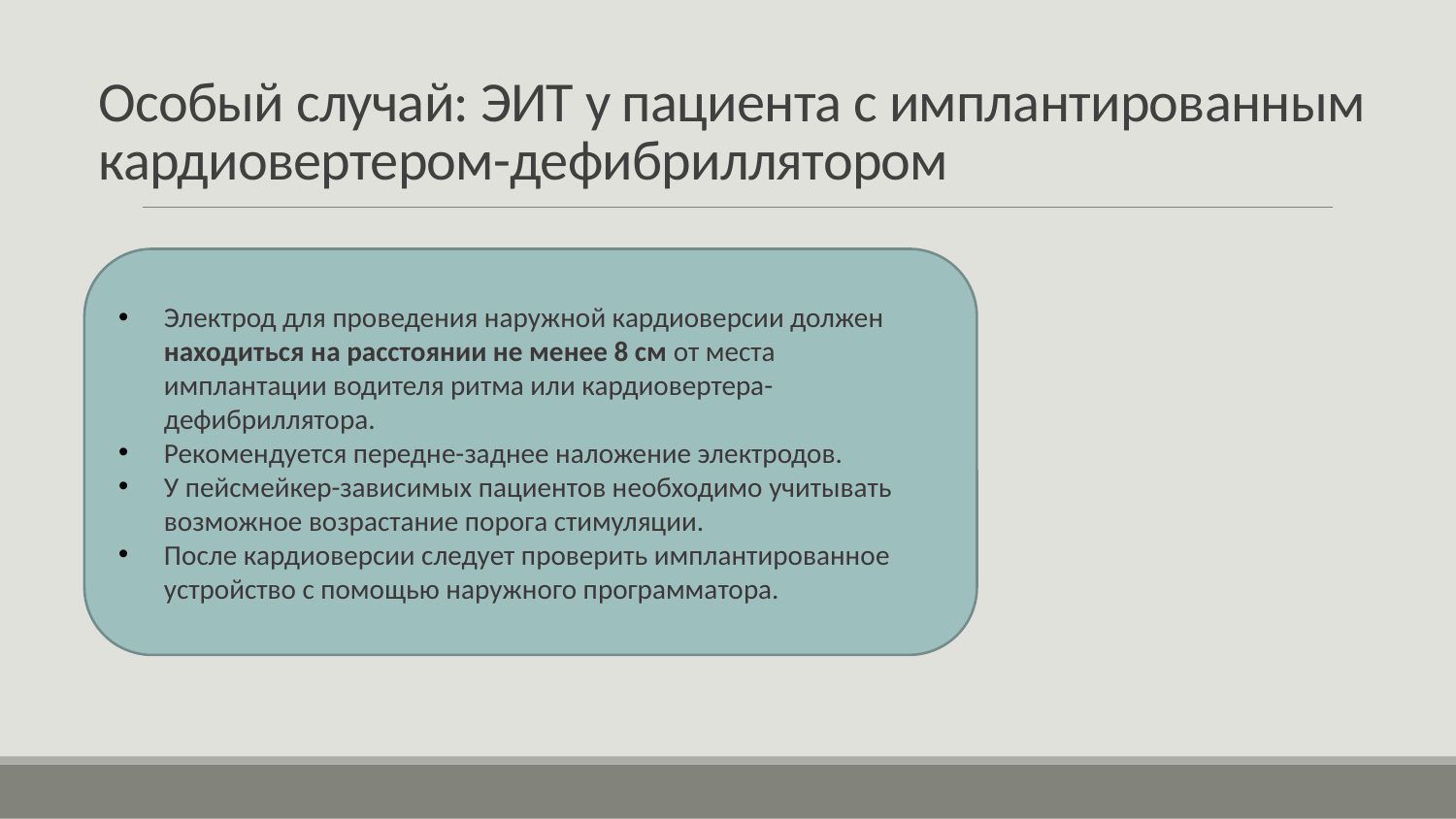

# Особый случай: ЭИТ у пациента с имплантированным кардиовертером-дефибриллятором
Электрод для проведения наружной кардиоверсии должен находиться на расстоянии не менее 8 см от места имплантации водителя ритма или кардиовертера-дефибриллятора.
Рекомендуется передне-заднее наложение электродов.
У пейсмейкер-зависимых пациентов необходимо учитывать возможное возрастание порога стимуляции.
После кардиоверсии следует проверить имплантированное устройство с помощью наружного программатора.